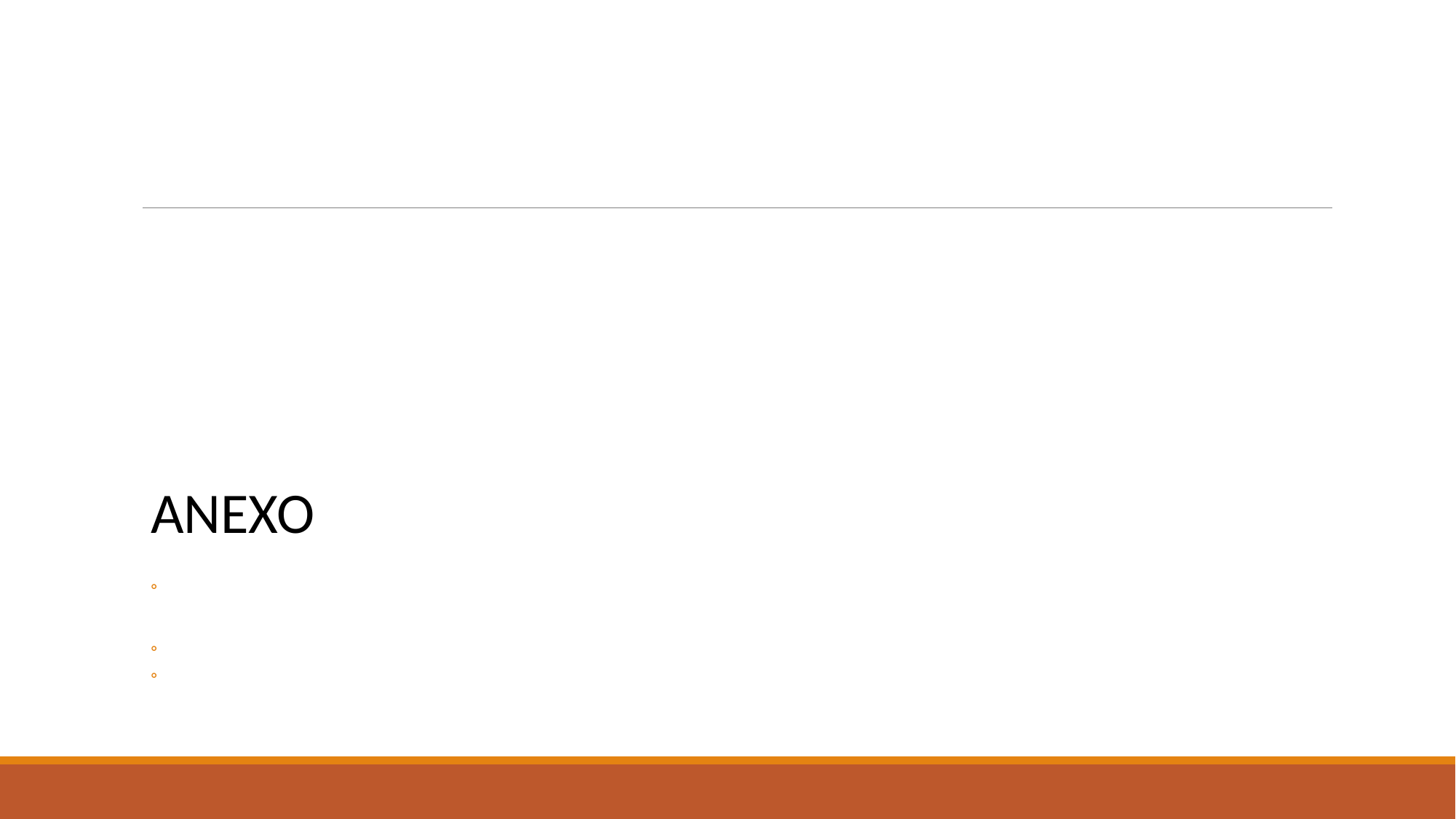

Entre 2005 y 2017: 85 Proyectos de investigación

ANEXO
 27 individuales
58 colectivos

50 departamentales
35 interdepartamentales